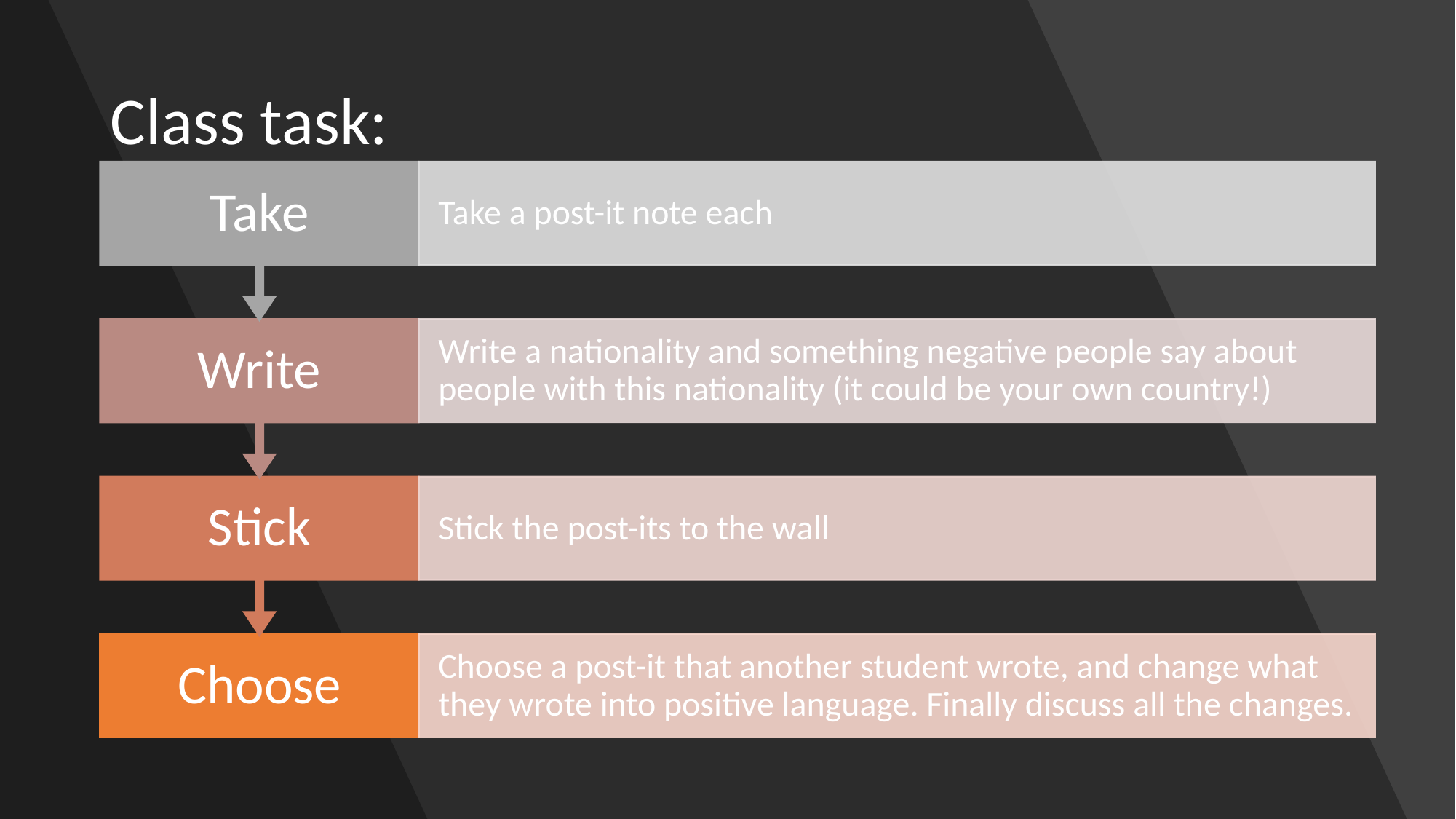

# Class task:
Choose
Choose a post-it that another student wrote, and change what they wrote into positive language. Finally discuss all the changes.
Stick
Stick the post-its to the wall
Write
Write a nationality and something negative people say about people with this nationality (it could be your own country!)
Take
Take a post-it note each